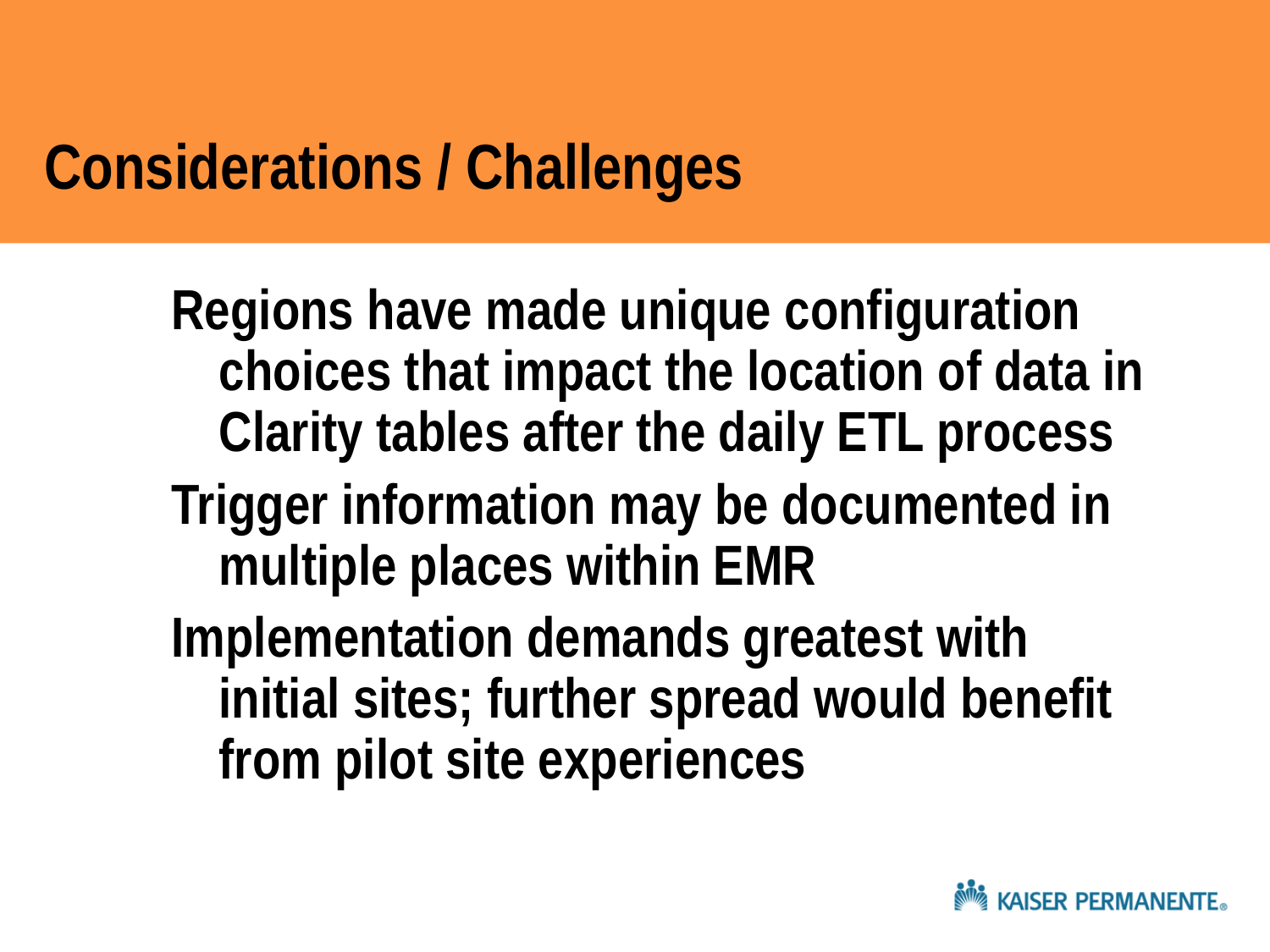

# Considerations / Challenges
Regions have made unique configuration choices that impact the location of data in Clarity tables after the daily ETL process
Trigger information may be documented in multiple places within EMR
Implementation demands greatest with initial sites; further spread would benefit from pilot site experiences